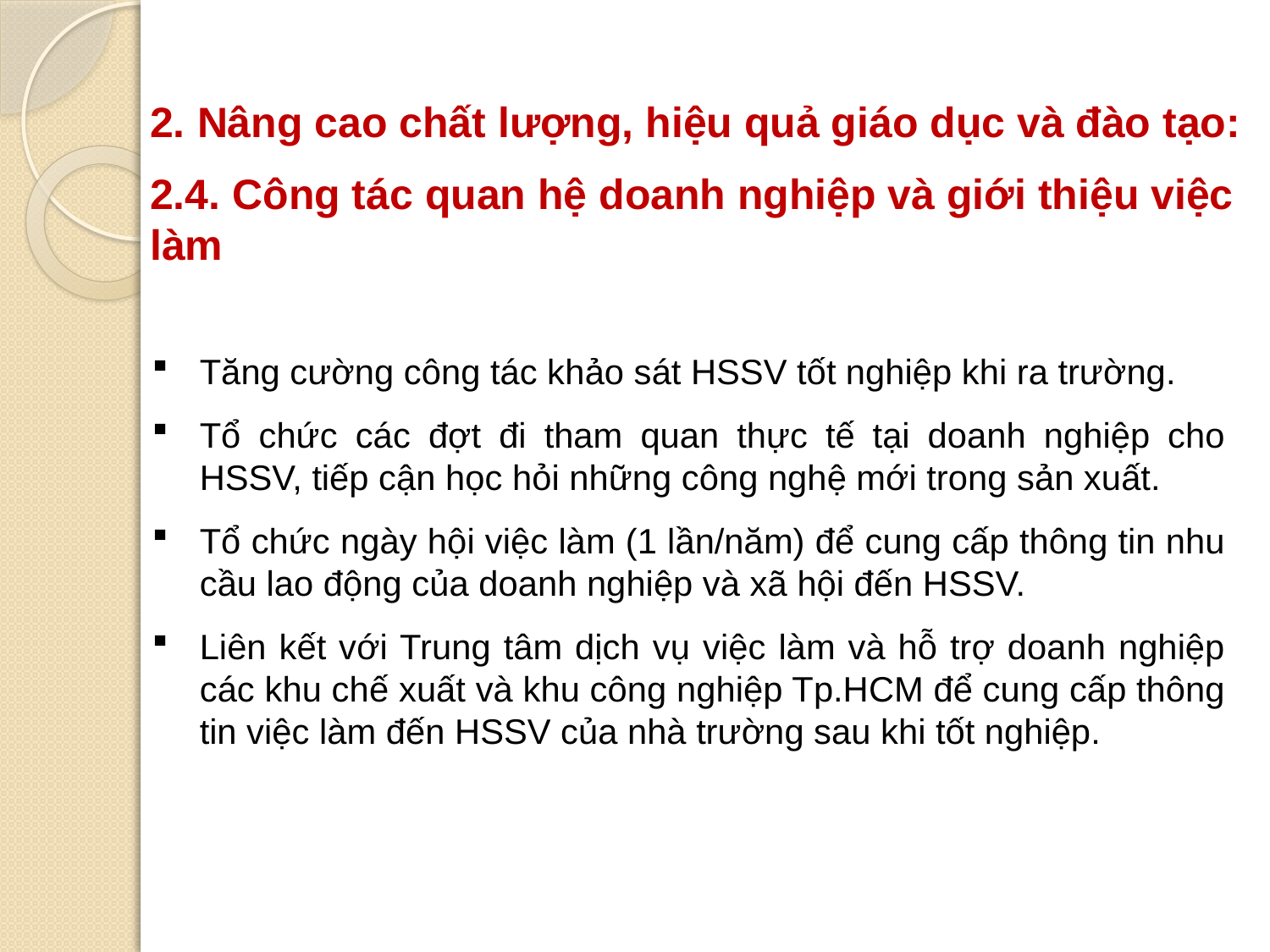

2. Nâng cao chất lượng, hiệu quả giáo dục và đào tạo:
2.4. Công tác quan hệ doanh nghiệp và giới thiệu việc làm
Tăng cường công tác khảo sát HSSV tốt nghiệp khi ra trường.
Tổ chức các đợt đi tham quan thực tế tại doanh nghiệp cho HSSV, tiếp cận học hỏi những công nghệ mới trong sản xuất.
Tổ chức ngày hội việc làm (1 lần/năm) để cung cấp thông tin nhu cầu lao động của doanh nghiệp và xã hội đến HSSV.
Liên kết với Trung tâm dịch vụ việc làm và hỗ trợ doanh nghiệp các khu chế xuất và khu công nghiệp Tp.HCM để cung cấp thông tin việc làm đến HSSV của nhà trường sau khi tốt nghiệp.